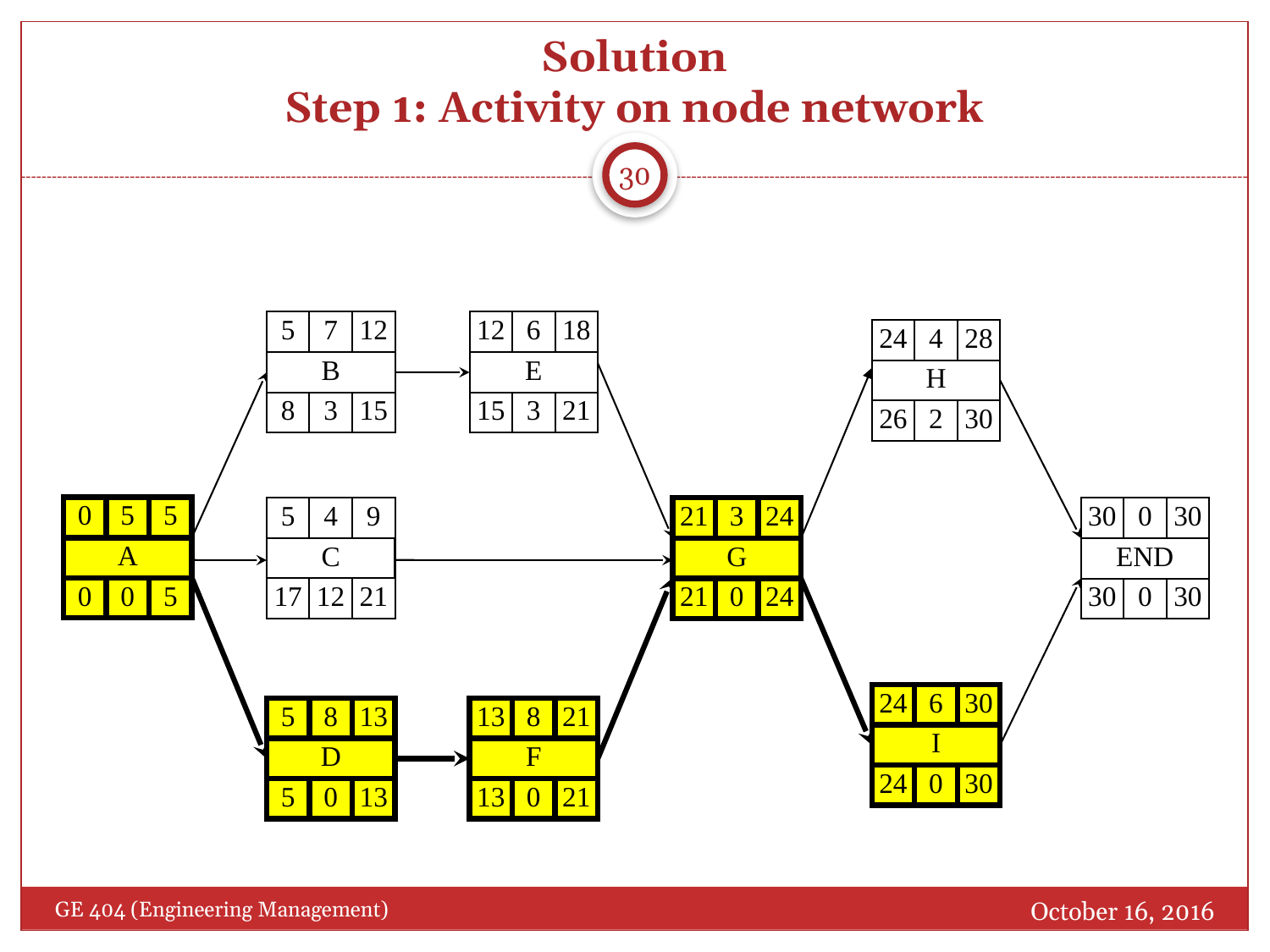

# Solution Step 1: Activity on node network
30
5
7
12
B
8
3
15
12
6
18
E
15
3
21
24
4
28
H
26
2
30
0
5
5
A
0
0
5
5
4
9
C
17
12
21
21
3
24
G
21
0
24
30
0
30
END
30
0
30
24
6
30
I
24
0
30
5
8
13
D
5
0
13
13
8
21
F
13
0
21
October 16, 2016
GE 404 (Engineering Management)